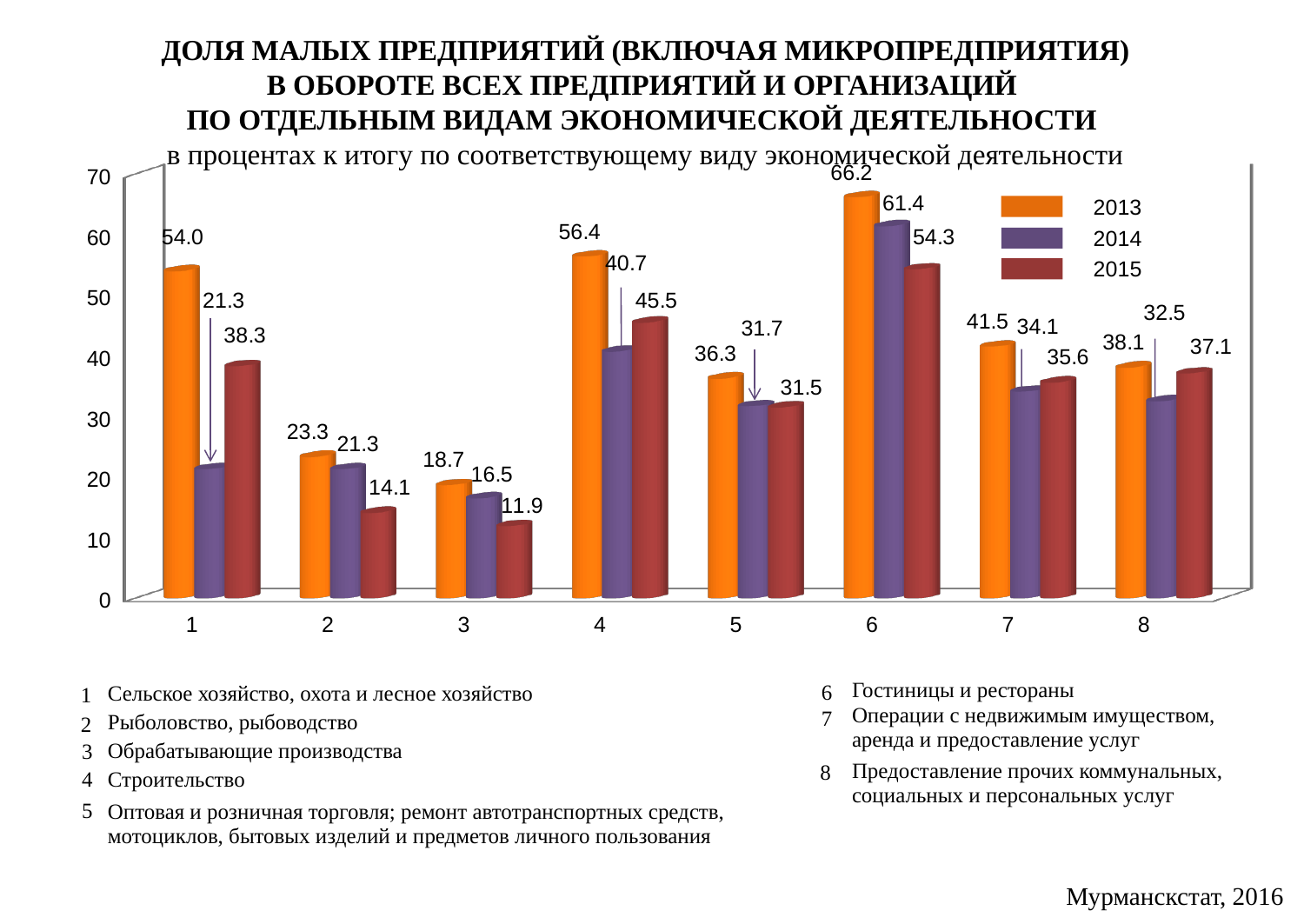

ДОЛЯ МАЛЫХ ПРЕДПРИЯТИЙ (ВКЛЮЧАЯ МИКРОПРЕДПРИЯТИЯ)
В ОБОРОТЕ ВСЕХ ПРЕДПРИЯТИЙ И ОРГАНИЗАЦИЙ
ПО ОТДЕЛЬНЫМ ВИДАМ ЭКОНОМИЧЕСКОЙ ДЕЯТЕЛЬНОСТИ
в процентах к итогу по соответствующему виду экономической деятельности

[unsupported chart]

2013

2014

2015

6
1
| Сельское хозяйство, охота и лесное хозяйство |
| --- |
| Рыболовство, рыбоводство |
| Обрабатывающие производства |
| Строительство |
| Оптовая и розничная торговля; ремонт автотранспортных средств, мотоциклов, бытовых изделий и предметов личного пользования |
| Гостиницы и рестораны |
| --- |
| Операции с недвижимым имуществом, аренда и предоставление услуг |
| Предоставление прочих коммунальных, социальных и персональных услуг |
7
2
3
4
8
5
Мурманскстат, 2016